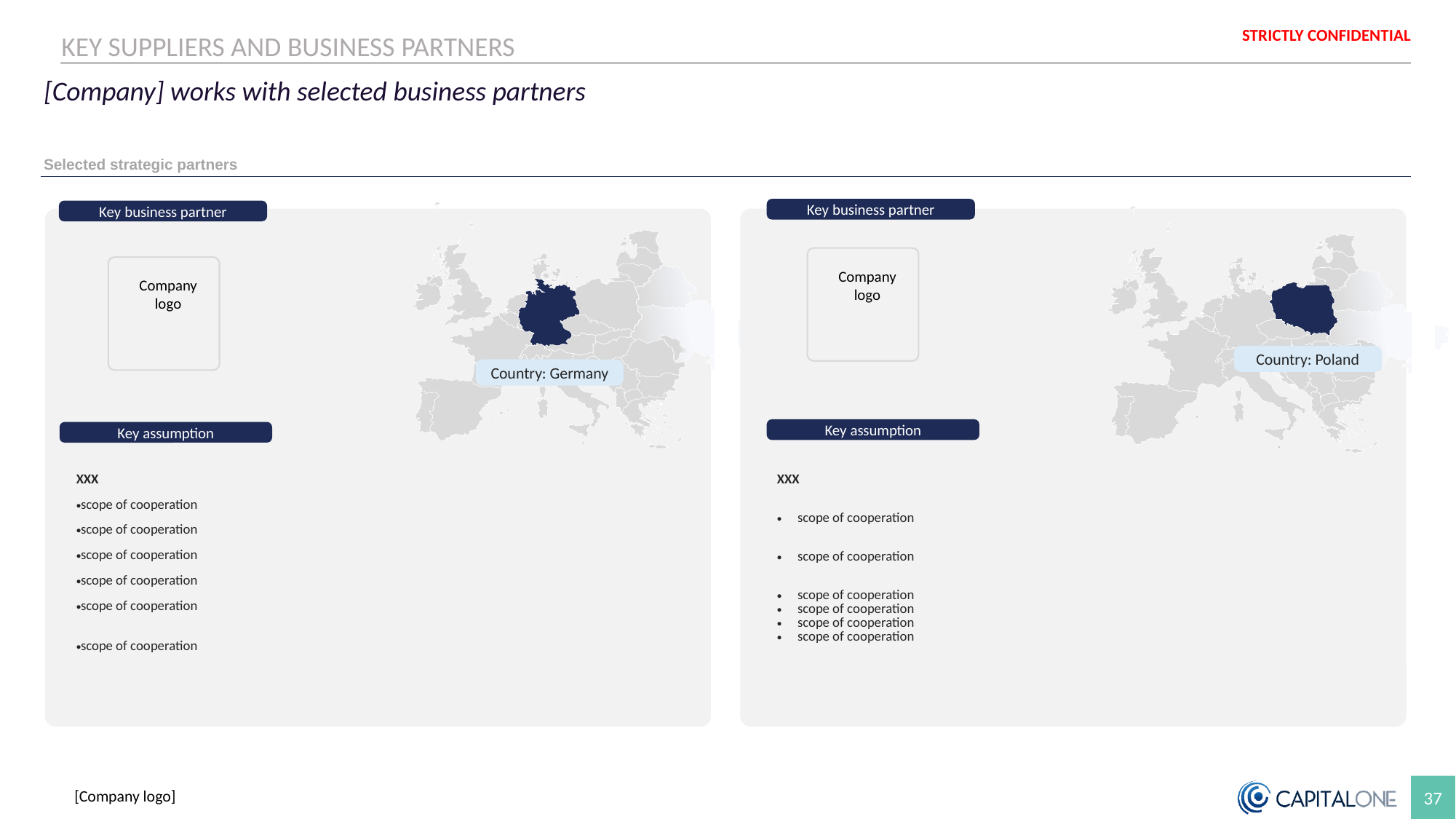

Colour palette

KEY SUPPLIERS AND BUSINESS PARTNERS
[Company] works with selected business partners
Selected strategic partners

Key business partner
Key business partner

Company logo

Company logo

Country: Poland
Country: Germany
Key assumption
Key assumption
| XXX |
| --- |
| scope of cooperation |
| scope of cooperation |
| scope of cooperation scope of cooperation scope of cooperation scope of cooperation |
| XXX |
| --- |
| scope of cooperation |
| scope of cooperation |
| scope of cooperation |
| scope of cooperation |
| scope of cooperation |
| scope of cooperation |
|  |